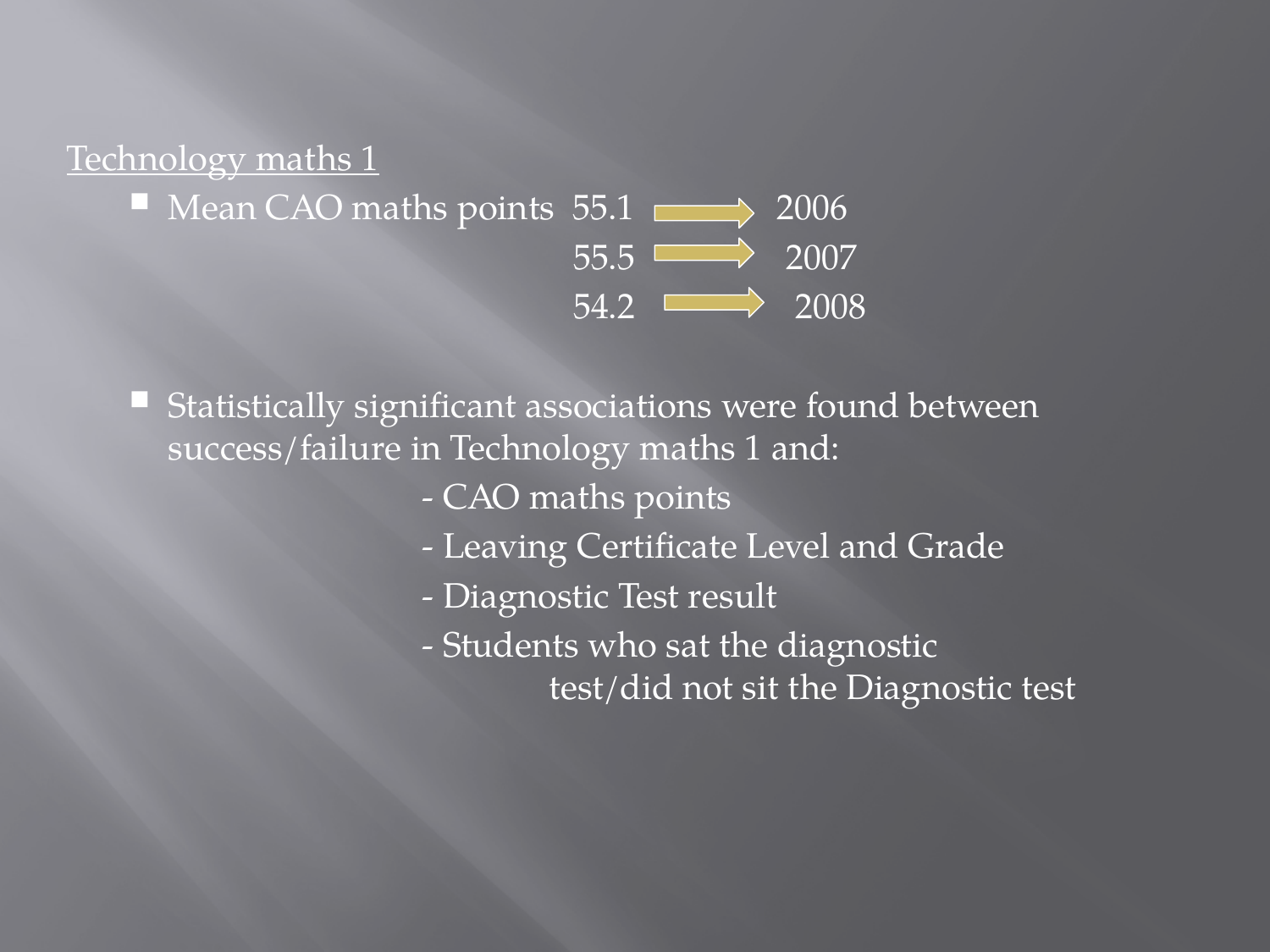

#
Technology maths 1
Mean CAO maths points  55.1                2006
                                                  55.5                 2007
                                                  54.2                  2008

Statistically significant associations were found between success/failure in Technology maths 1 and:
			- CAO maths points
			- Leaving Certificate Level and Grade
			- Diagnostic Test result
			- Students who sat the diagnostic 		  		test/did not sit the Diagnostic test